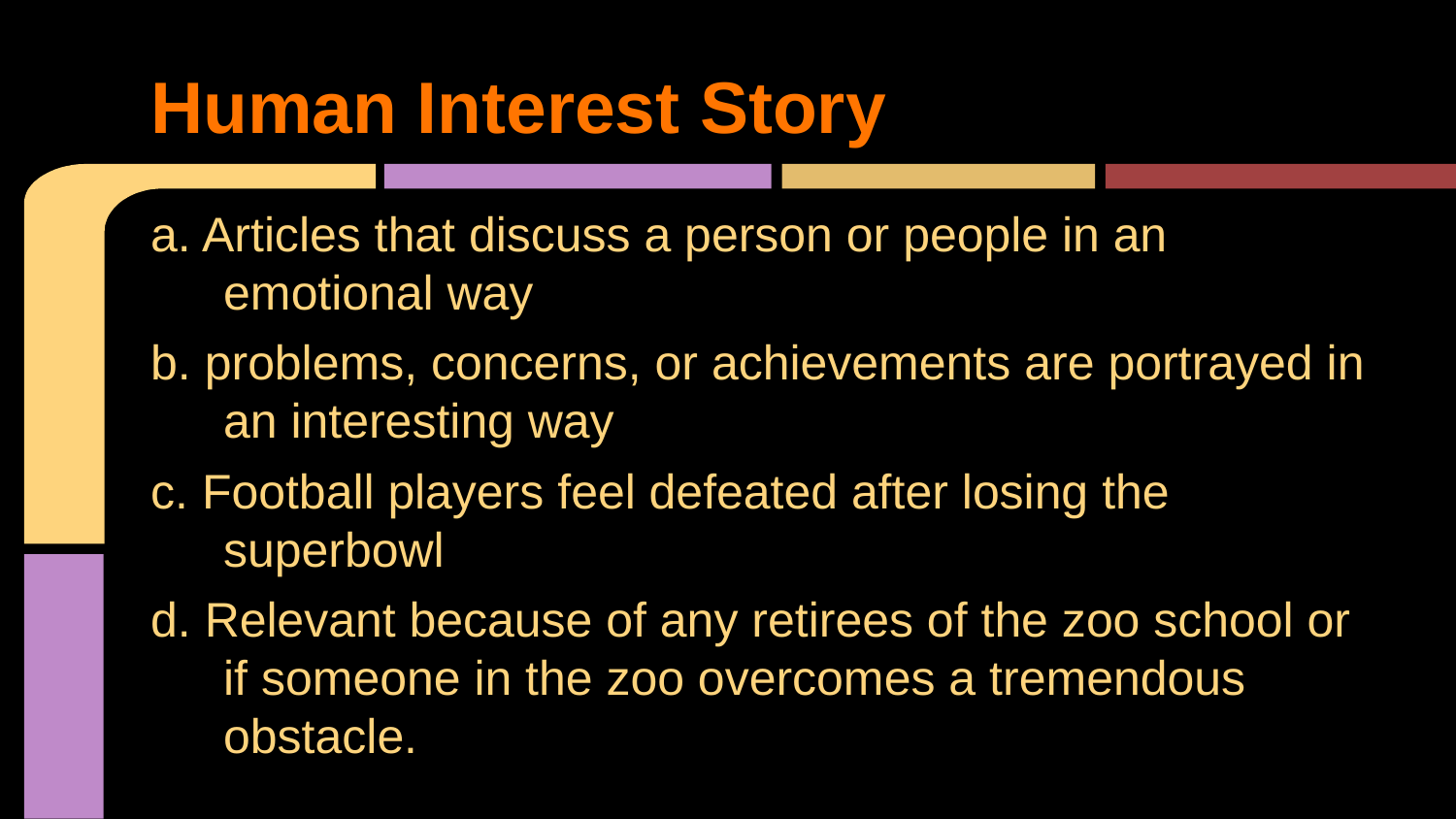

# Human Interest Story
a. Articles that discuss a person or people in an emotional way
b. problems, concerns, or achievements are portrayed in an interesting way
c. Football players feel defeated after losing the superbowl
d. Relevant because of any retirees of the zoo school or if someone in the zoo overcomes a tremendous obstacle.